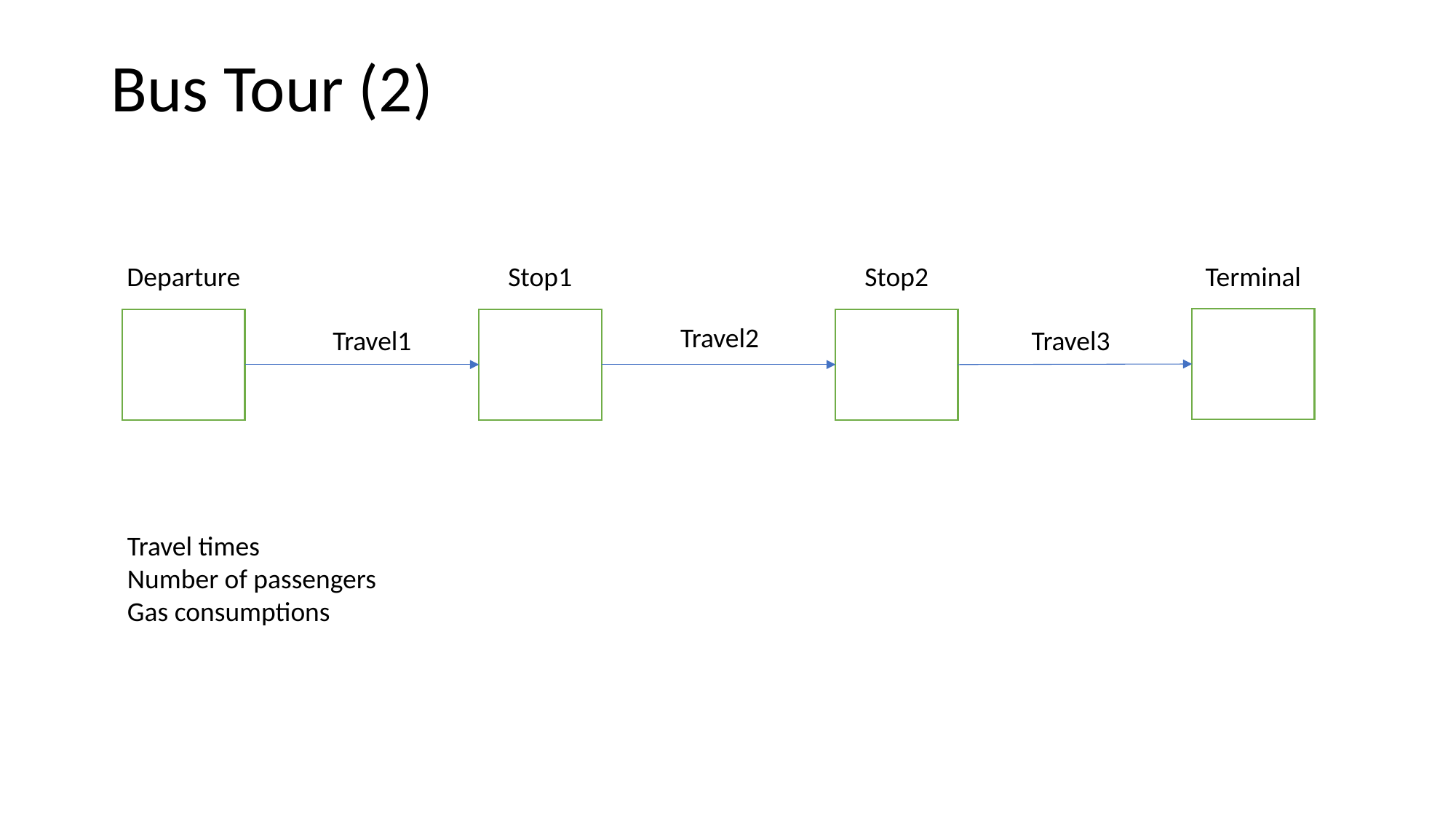

# Bus Tour (2)
Departure
Stop1
Stop2
Terminal

Travel2
Travel1
Travel3
Travel times
Number of passengers
Gas consumptions